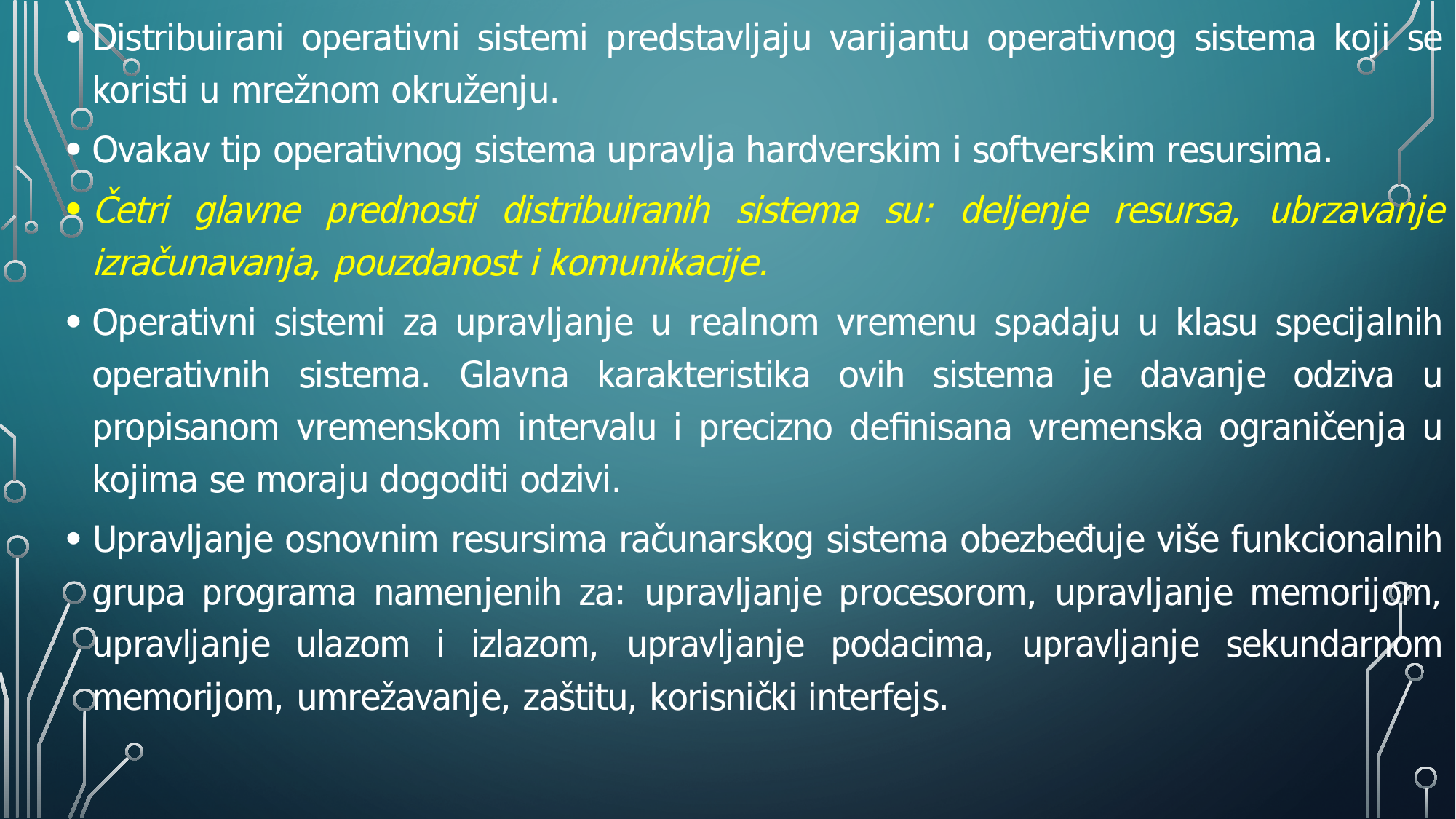

Distribuirani operativni sistemi predstavljaju varijantu operativnog sistema koji se koristi u mrežnom okruženju.
Ovakav tip operativnog sistema upravlja hardverskim i softverskim resursima.
Četri glavne prednosti distribuiranih sistema su: deljenje resursa, ubrzavanje izračunavanja, pouzdanost i komunikacije.
Operativni sistemi za upravljanje u realnom vremenu spadaju u klasu specijalnih operativnih sistema. Glavna karakteristika ovih sistema je davanje odziva u propisanom vremenskom intervalu i precizno definisana vremenska ograničenja u kojima se moraju dogoditi odzivi.
Upravljanje osnovnim resursima računarskog sistema obezbeđuje više funkcionalnih grupa programa namenjenih za: upravljanje procesorom, upravljanje memorijom, upravljanje ulazom i izlazom, upravljanje podacima, upravljanje sekundarnom memorijom, umrežavanje, zaštitu, korisnički interfejs.